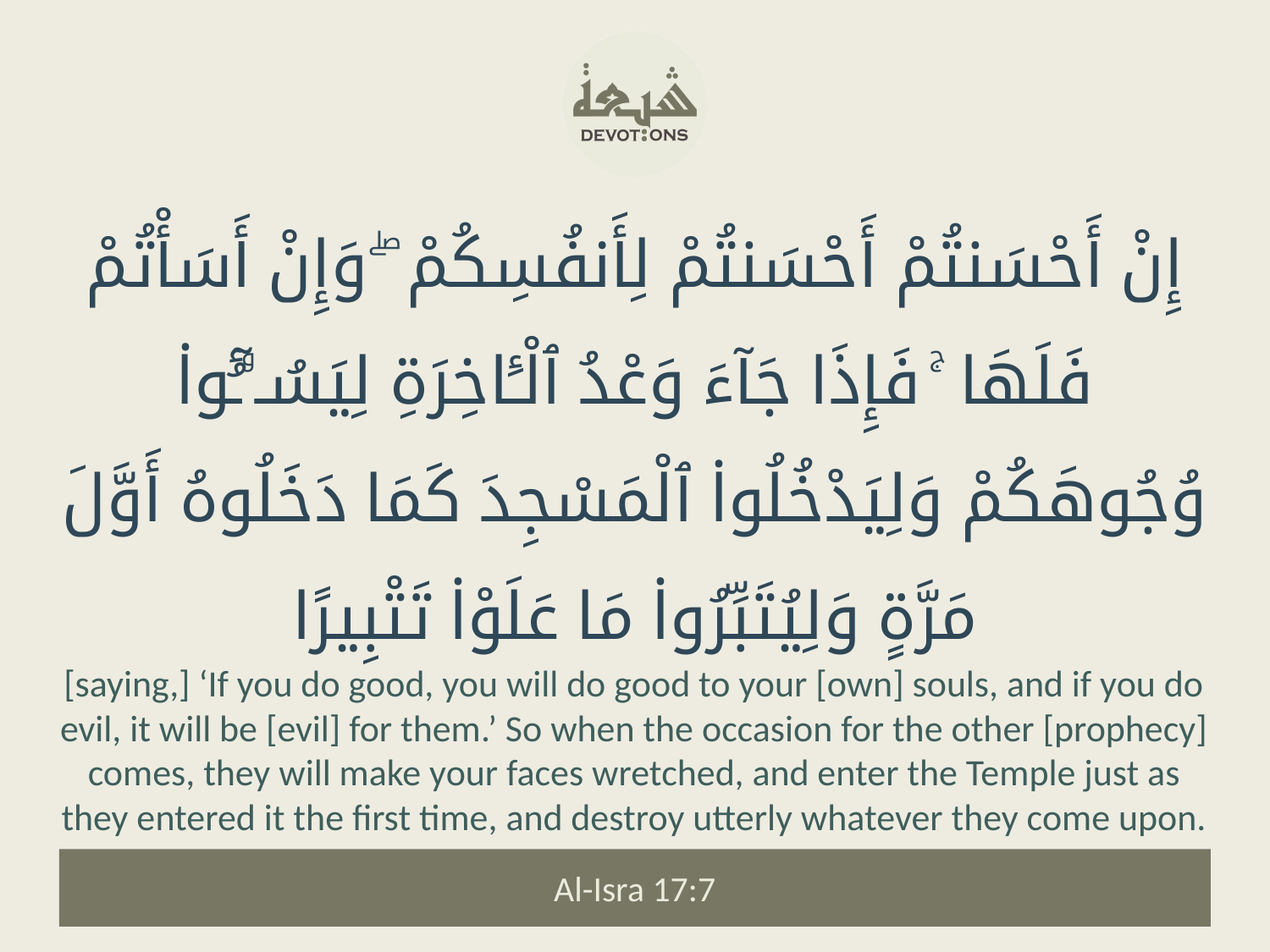

إِنْ أَحْسَنتُمْ أَحْسَنتُمْ لِأَنفُسِكُمْ ۖ وَإِنْ أَسَأْتُمْ فَلَهَا ۚ فَإِذَا جَآءَ وَعْدُ ٱلْـَٔاخِرَةِ لِيَسُـۥٓـُٔوا۟ وُجُوهَكُمْ وَلِيَدْخُلُوا۟ ٱلْمَسْجِدَ كَمَا دَخَلُوهُ أَوَّلَ مَرَّةٍ وَلِيُتَبِّرُوا۟ مَا عَلَوْا۟ تَتْبِيرًا
[saying,] ‘If you do good, you will do good to your [own] souls, and if you do evil, it will be [evil] for them.’ So when the occasion for the other [prophecy] comes, they will make your faces wretched, and enter the Temple just as they entered it the first time, and destroy utterly whatever they come upon.
Al-Isra 17:7